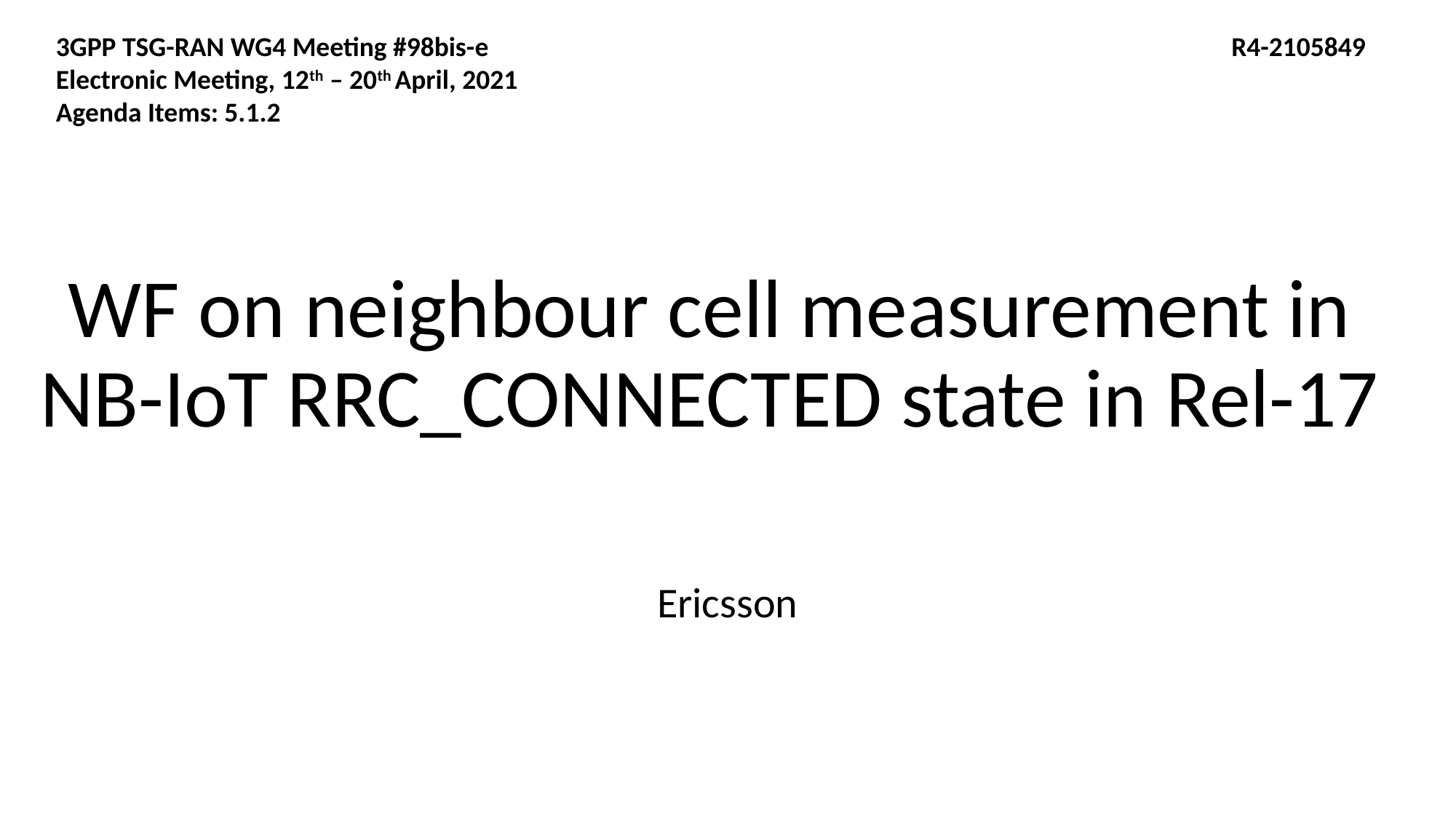

3GPP TSG-RAN WG4 Meeting #98bis-e                                                                                                                        R4-2105849
Electronic Meeting, 12th – 20th April, 2021
Agenda Items: 5.1.2
# WF on neighbour cell measurement in NB-IoT RRC_CONNECTED state in Rel-17
Ericsson